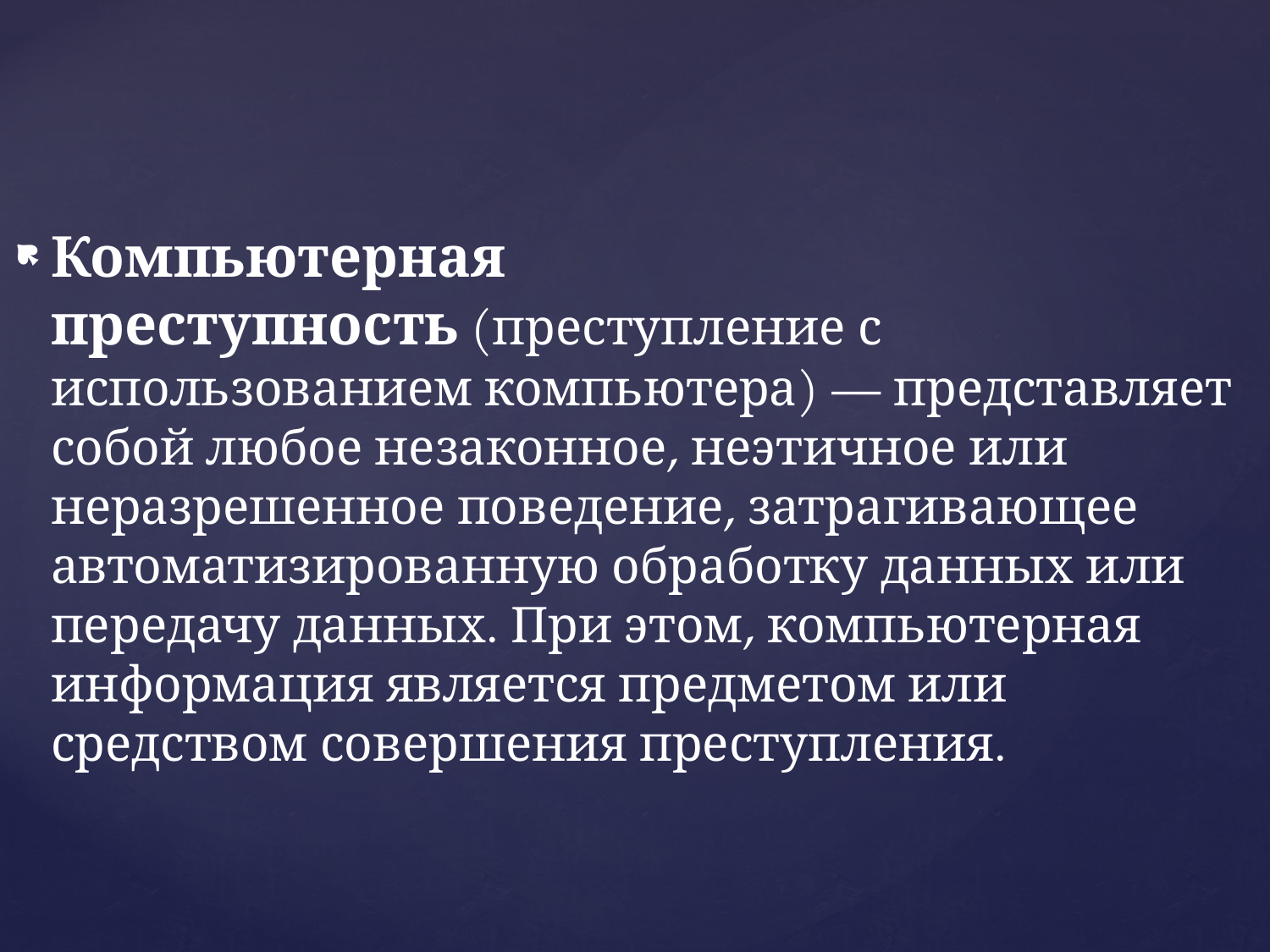

Компьютерная преступность (преступление с использованием компьютера) — представляет собой любое незаконное, неэтичное или неразрешенное поведение, затрагивающее автоматизированную обработку данных или передачу данных. При этом, компьютерная информация является предметом или средством совершения преступления.